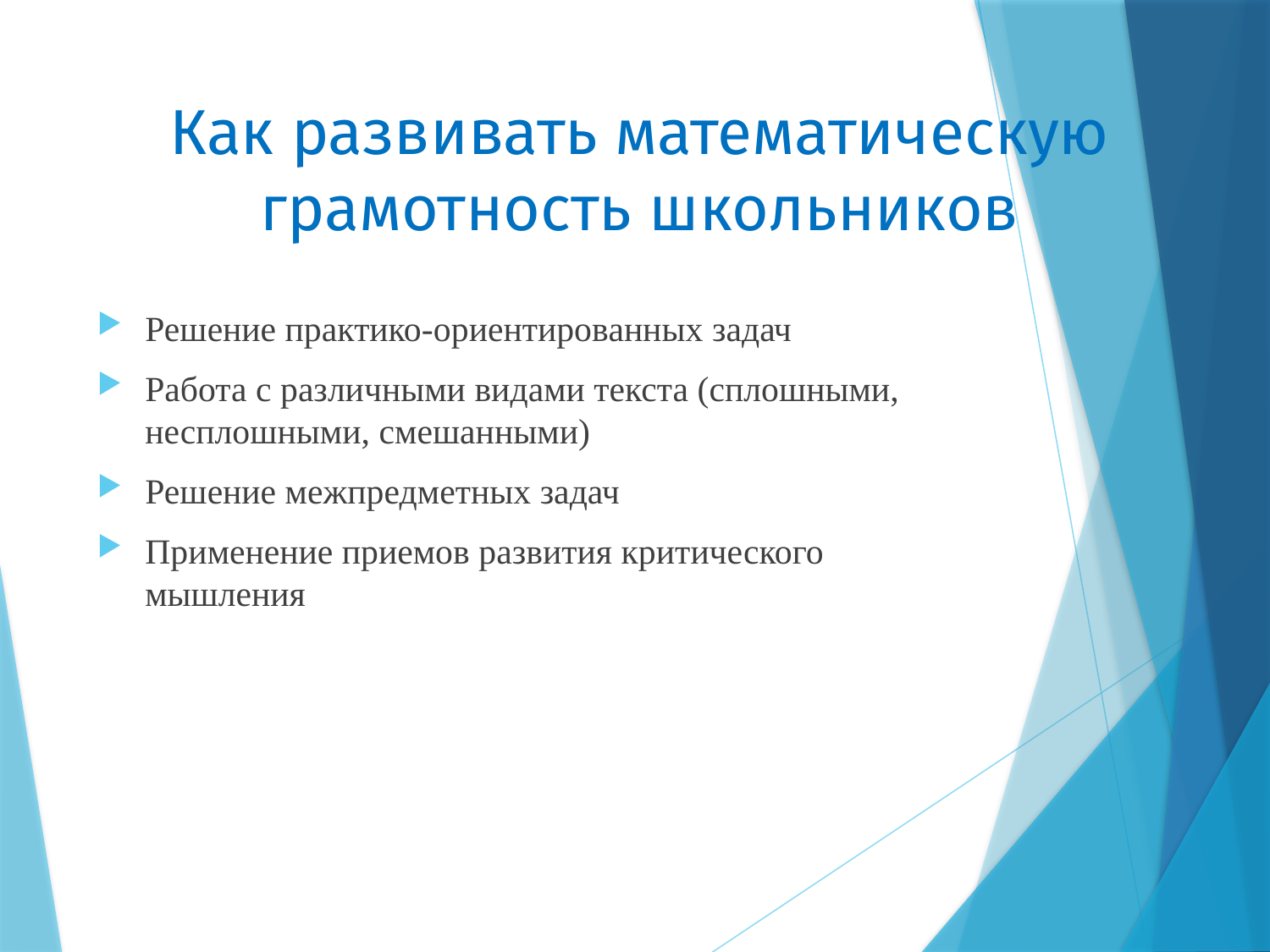

# Как развивать математическую грамотность школьников
Решение практико-ориентированных задач
Работа с различными видами текста (сплошными, несплошными, смешанными)
Решение межпредметных задач
Применение приемов развития критического мышления